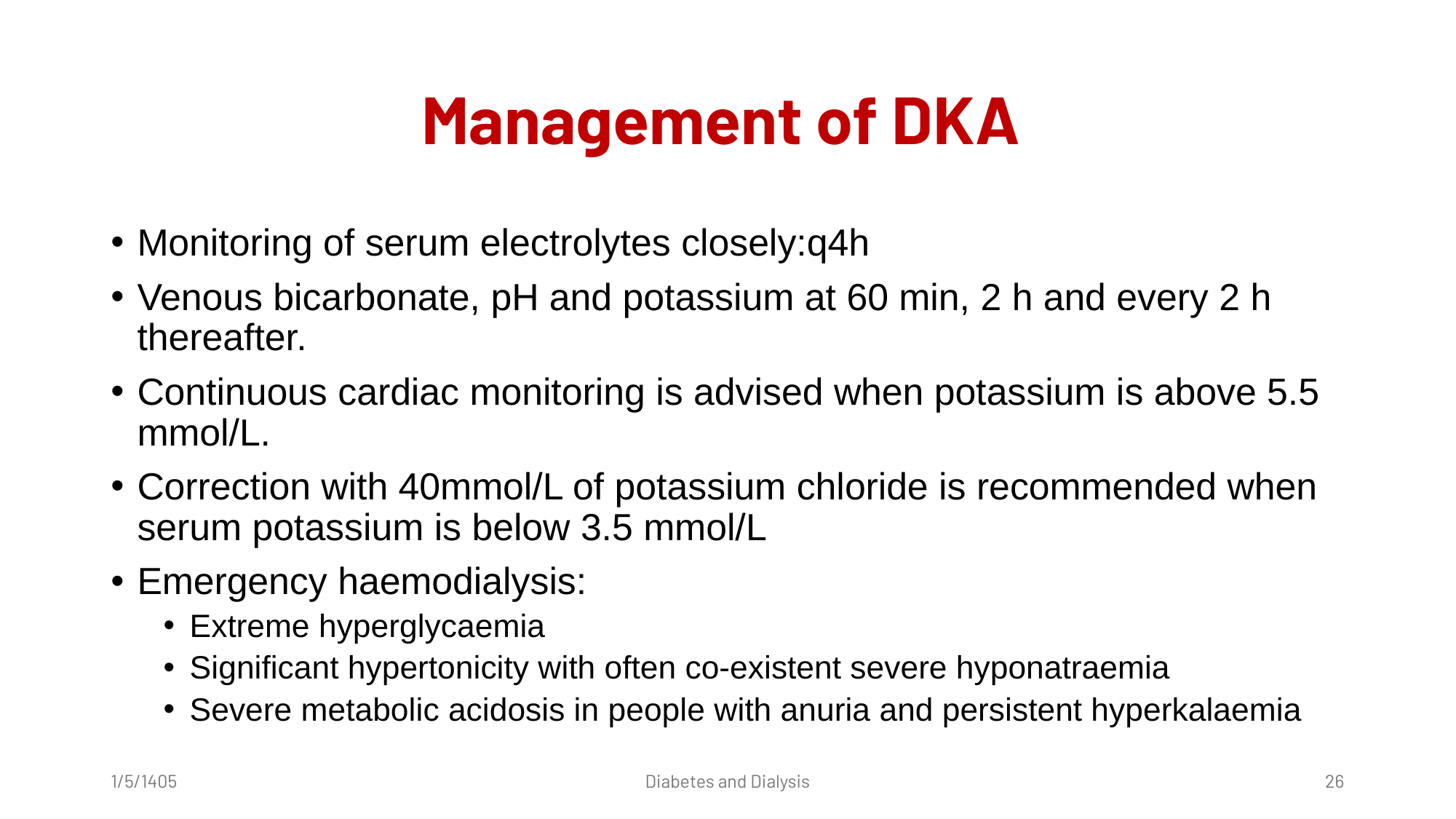

# Management of DKA
Monitoring of serum electrolytes closely:q4h
Venous bicarbonate, pH and potassium at 60 min, 2 h and every 2 h thereafter.
Continuous cardiac monitoring is advised when potassium is above 5.5 mmol/L.
Correction with 40mmol/L of potassium chloride is recommended when serum potassium is below 3.5 mmol/L
Emergency haemodialysis:
Extreme hyperglycaemia
Significant hypertonicity with often co-existent severe hyponatraemia
Severe metabolic acidosis in people with anuria and persistent hyperkalaemia

1/5/1405
Diabetes and Dialysis
26